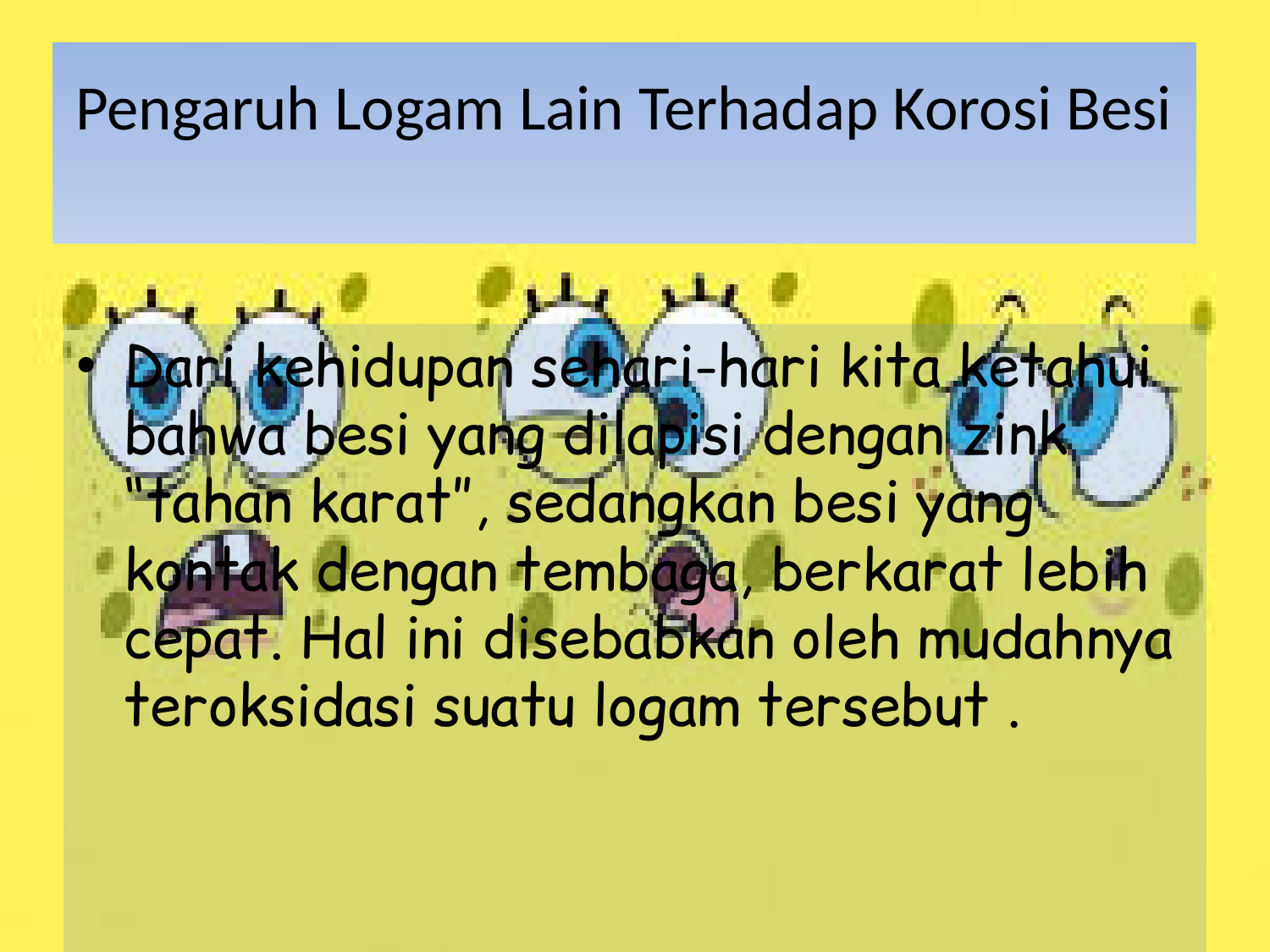

# Pengaruh Logam Lain Terhadap Korosi Besi
Dari kehidupan sehari-hari kita ketahui bahwa besi yang dilapisi dengan zink “tahan karat”, sedangkan besi yang kontak dengan tembaga, berkarat lebih cepat. Hal ini disebabkan oleh mudahnya teroksidasi suatu logam tersebut .